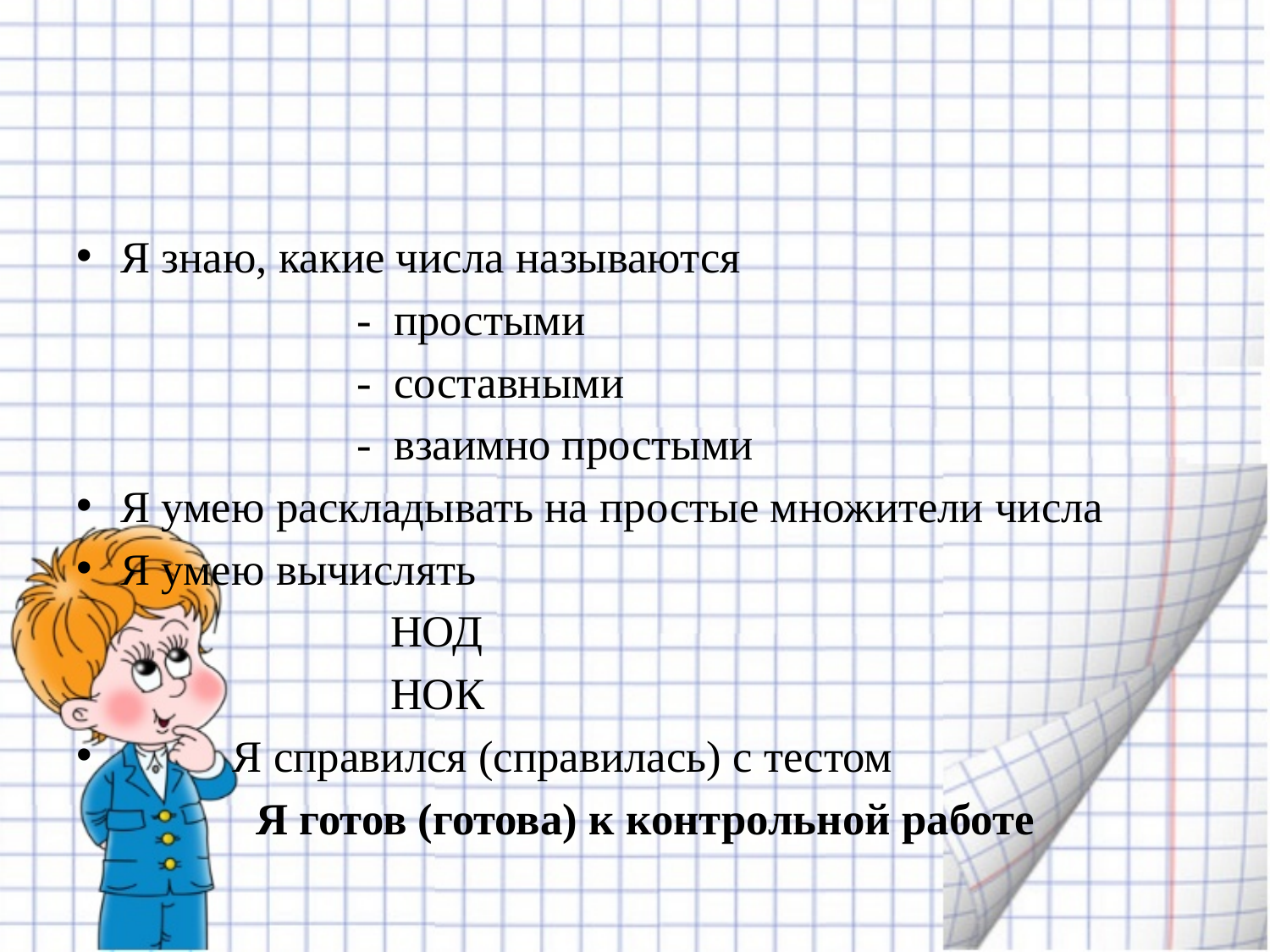

#
Я знаю, какие числа называются
                         -  простыми
                         -  составными
                         -  взаимно простыми
Я умею раскладывать на простые множители числа
Я умею вычислять
                            НОД
                            НОК
          Я справился (справилась) с тестом
                Я готов (готова) к контрольной работе